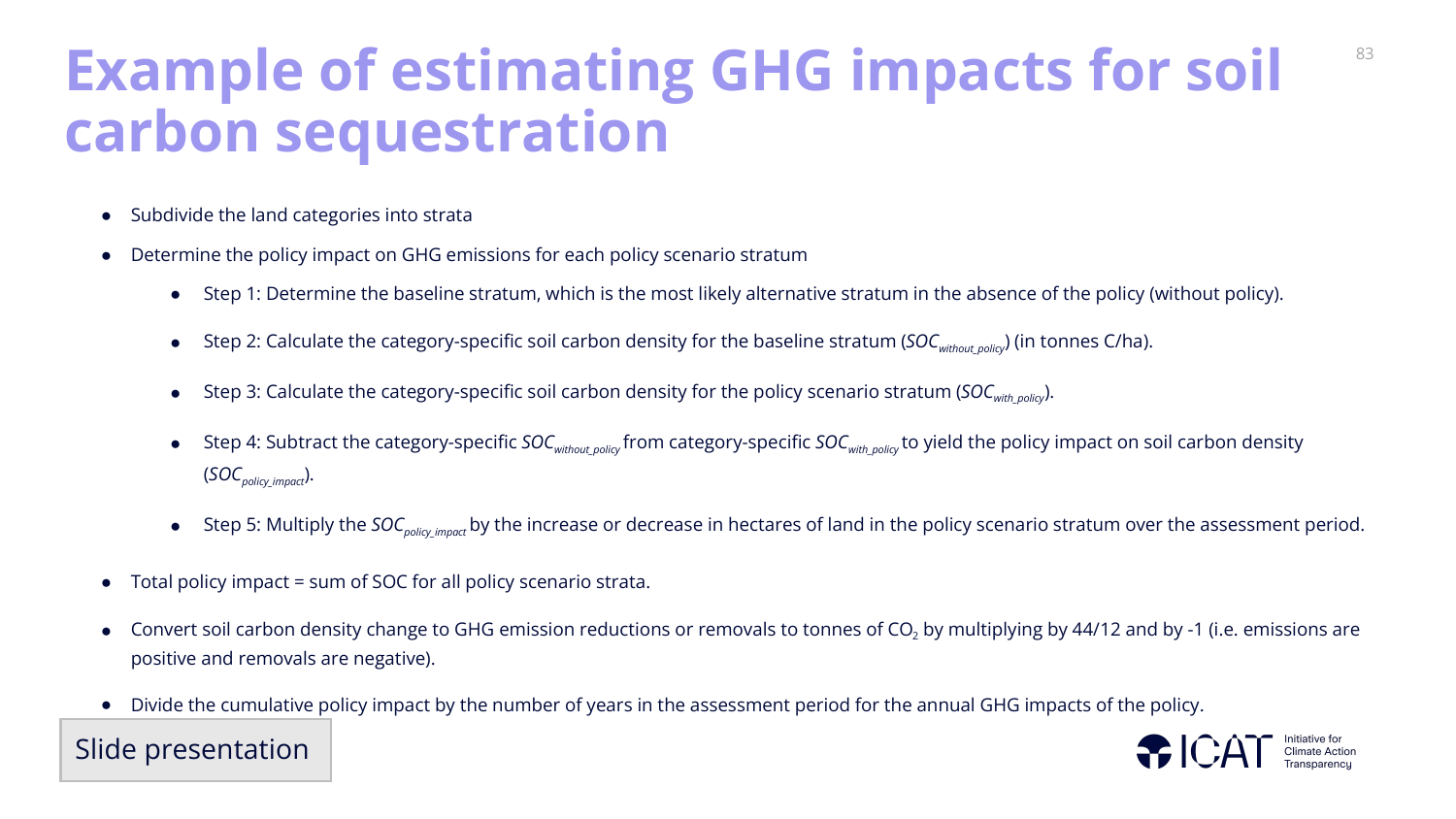

# Example of estimating GHG impacts for soil carbon sequestration
Subdivide the land categories into strata
Determine the policy impact on GHG emissions for each policy scenario stratum
Step 1: Determine the baseline stratum, which is the most likely alternative stratum in the absence of the policy (without policy).
Step 2: Calculate the category-specific soil carbon density for the baseline stratum (SOCwithout_policy) (in tonnes C/ha).
Step 3: Calculate the category-specific soil carbon density for the policy scenario stratum (SOCwith_policy).
Step 4: Subtract the category-specific SOCwithout_policy from category-specific SOCwith_policy to yield the policy impact on soil carbon density (SOCpolicy_impact).
Step 5: Multiply the SOCpolicy_impact by the increase or decrease in hectares of land in the policy scenario stratum over the assessment period.
Total policy impact = sum of SOC for all policy scenario strata.
Convert soil carbon density change to GHG emission reductions or removals to tonnes of CO2 by multiplying by 44/12 and by -1 (i.e. emissions are positive and removals are negative).
Divide the cumulative policy impact by the number of years in the assessment period for the annual GHG impacts of the policy.
Slide presentation